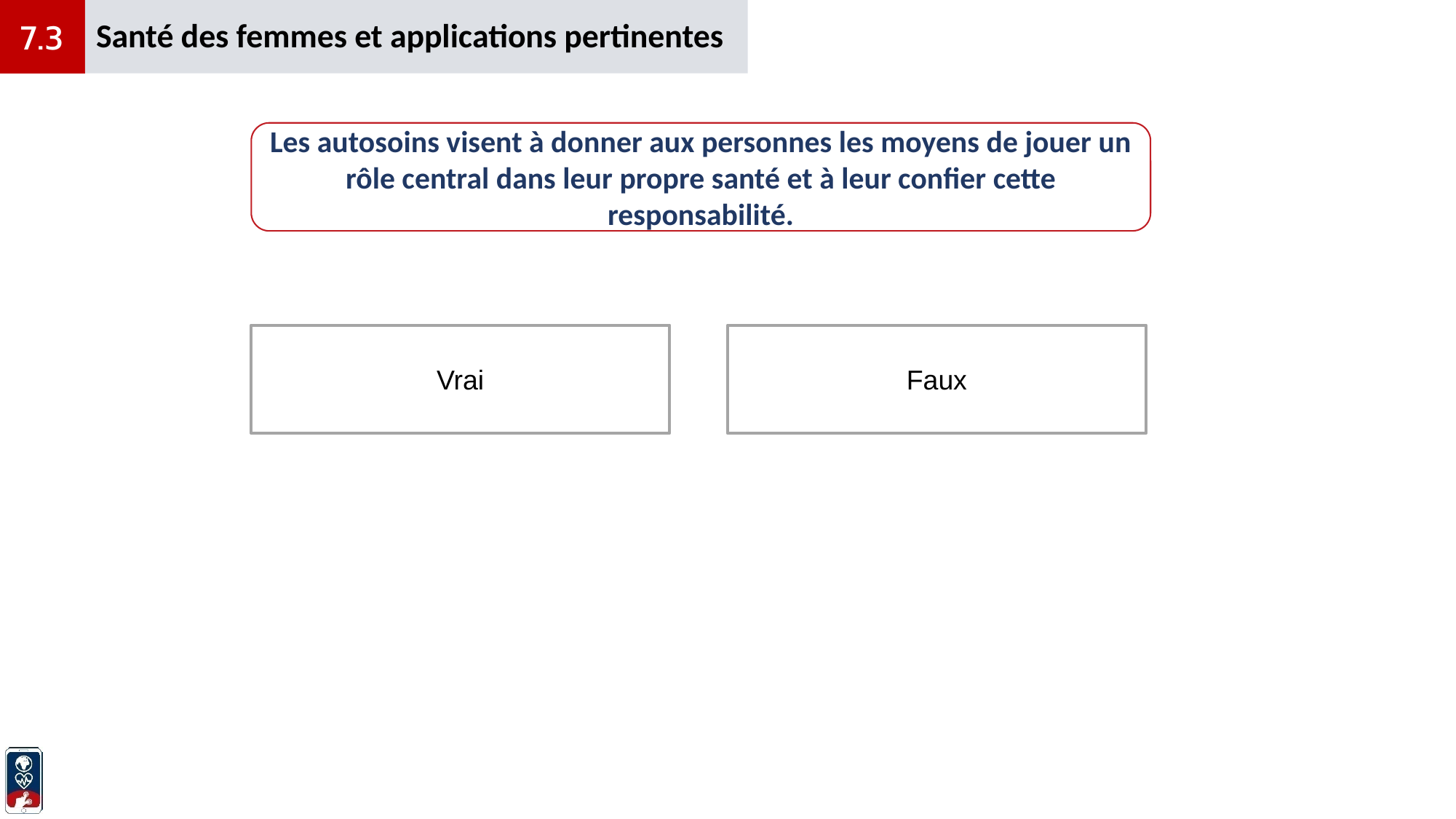

Santé des femmes et applications pertinentes
7.3
Les autosoins visent à donner aux personnes les moyens de jouer un rôle central dans leur propre santé et à leur confier cette responsabilité.
Vrai
Faux